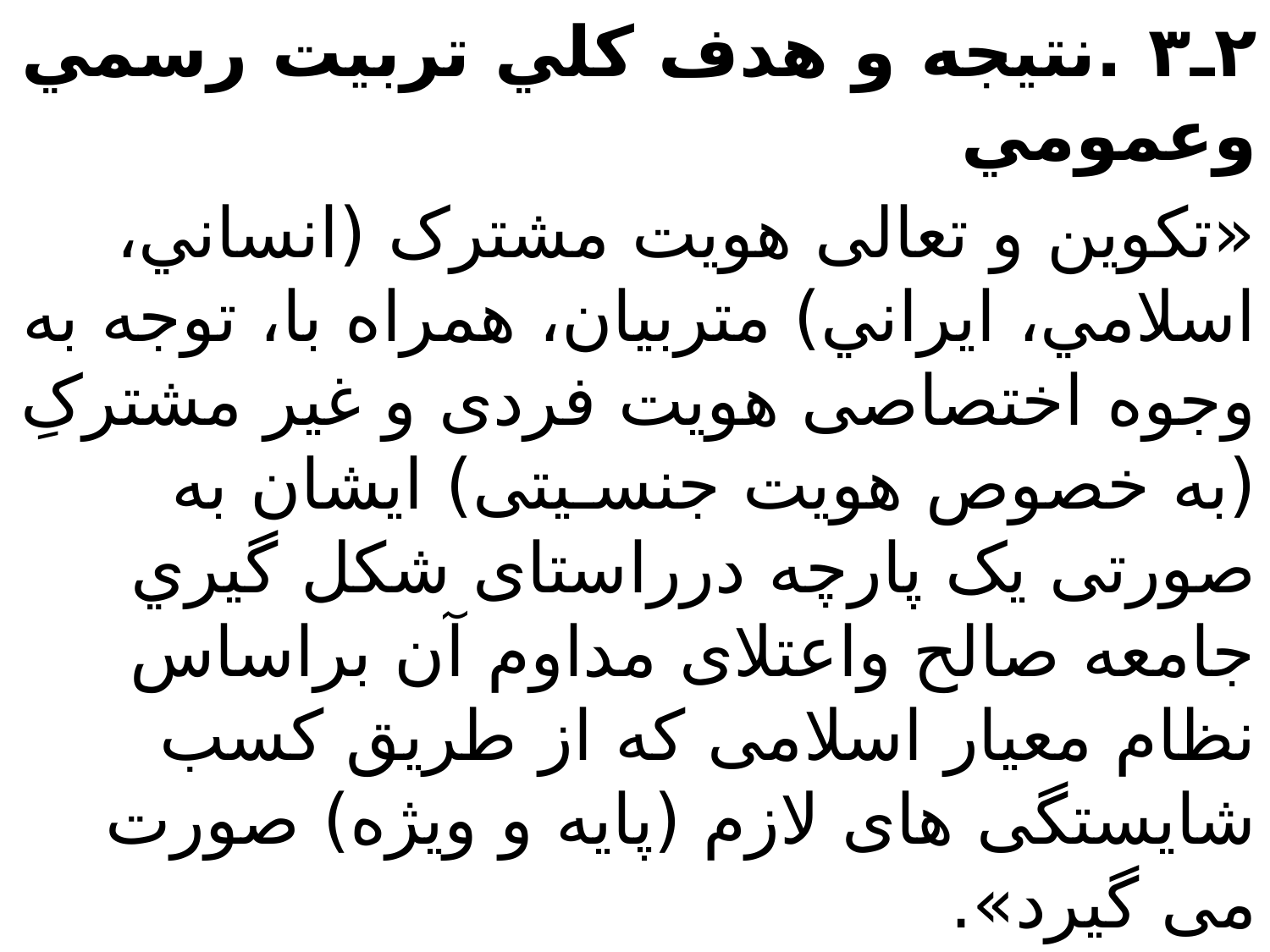

۲ـ۳ .نتيجه و هدف کلي تربيت رسمي وعمومي
«تکوين و تعالی هويت مشترک (انساني، اسلامي، ايراني) متربيان، همراه با، توجه به وجوه اختصاصی هویت فردی و غیر مشترکِ (به خصوص هويت جنسـيتی) ايشان به  صورتی يک پارچه درراستای شكل گيري جامعه صالح واعتلای مداوم آن براساس نظام معيار اسلامی که از طريق کسب شايستگی های لازم (پايه و ويژه) صورت می گيرد».